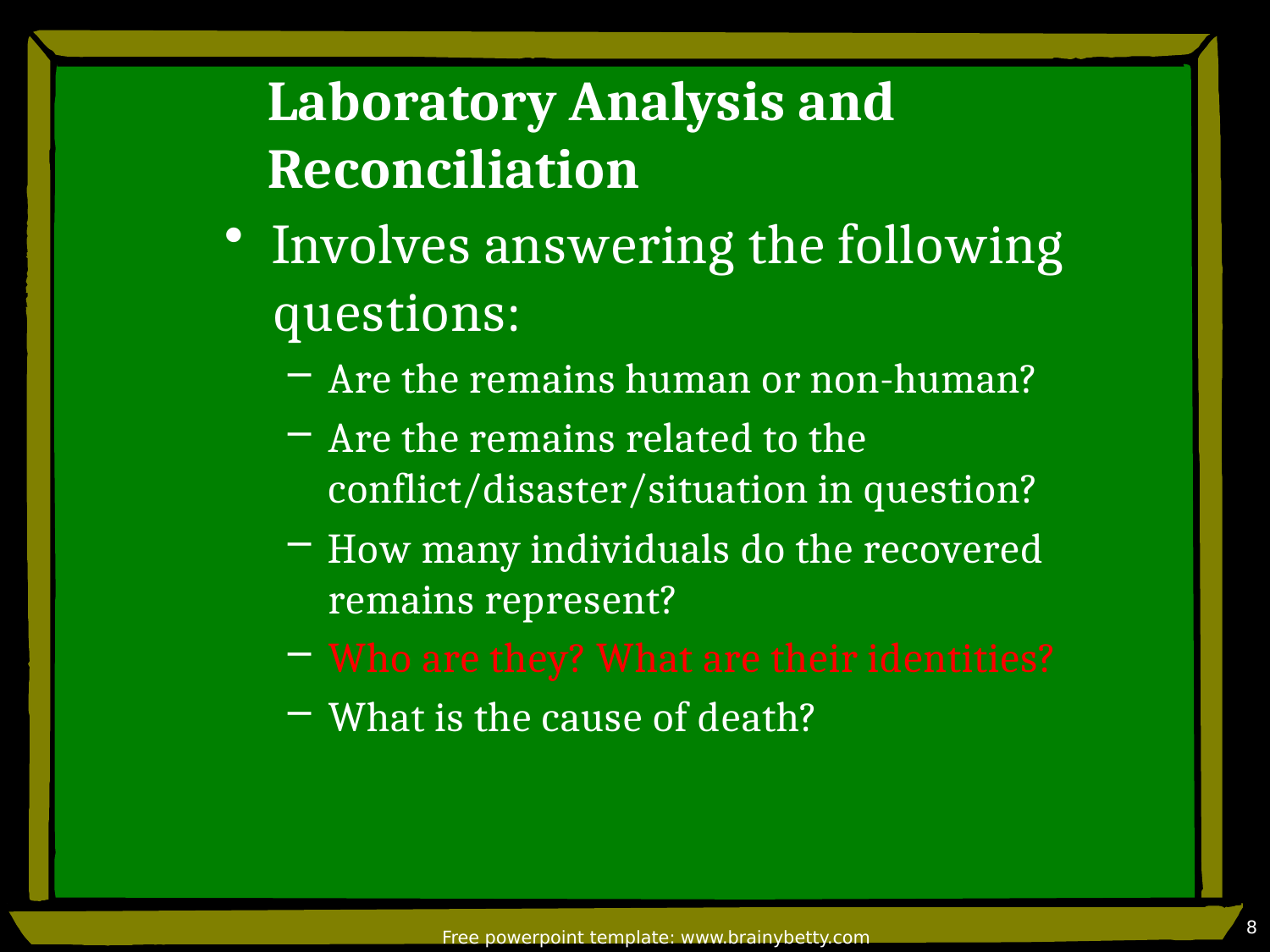

# Laboratory Analysis and Reconciliation
Involves answering the following questions:
Are the remains human or non-human?
Are the remains related to the conflict/disaster/situation in question?
How many individuals do the recovered remains represent?
Who are they? What are their identities?
What is the cause of death?
8
Free powerpoint template: www.brainybetty.com